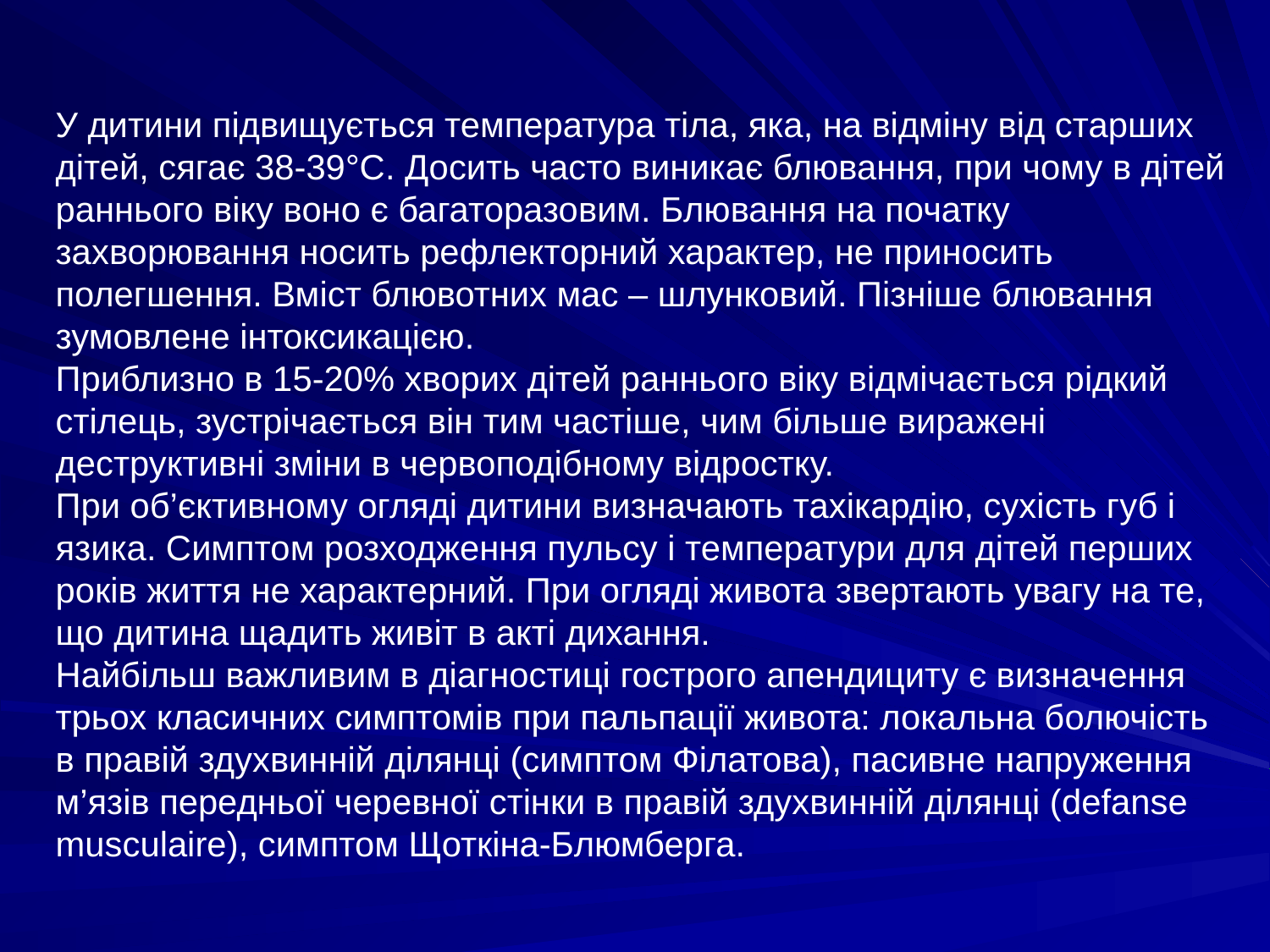

У дитини підвищується температура тіла, яка, на відміну від старших дітей, сягає 38-39°С. Досить часто виникає блювання, при чому в дітей раннього віку воно є багаторазовим. Блювання на початку захворювання носить рефлекторний характер, не приносить полегшення. Вміст блювотних мас – шлунковий. Пізніше блювання зумовлене інтоксикацією.
Приблизно в 15-20% хворих дітей раннього віку відмічається рідкий стілець, зустрічається він тим частіше, чим більше виражені деструктивні зміни в червоподібному відростку.
При об’єктивному огляді дитини визначають тахікардію, сухість губ і язика. Симптом розходження пульсу і температури для дітей перших років життя не характерний. При огляді живота звертають увагу на те, що дитина щадить живіт в акті дихання.
Найбільш важливим в діагностиці гострого апендициту є визначення трьох класичних симптомів при пальпації живота: локальна болючість в правій здухвинній ділянці (симптом Філатова), пасивне напруження м’язів передньої черевної стінки в правій здухвинній ділянці (defanse musculaire), симптом Щоткіна-Блюмберга.